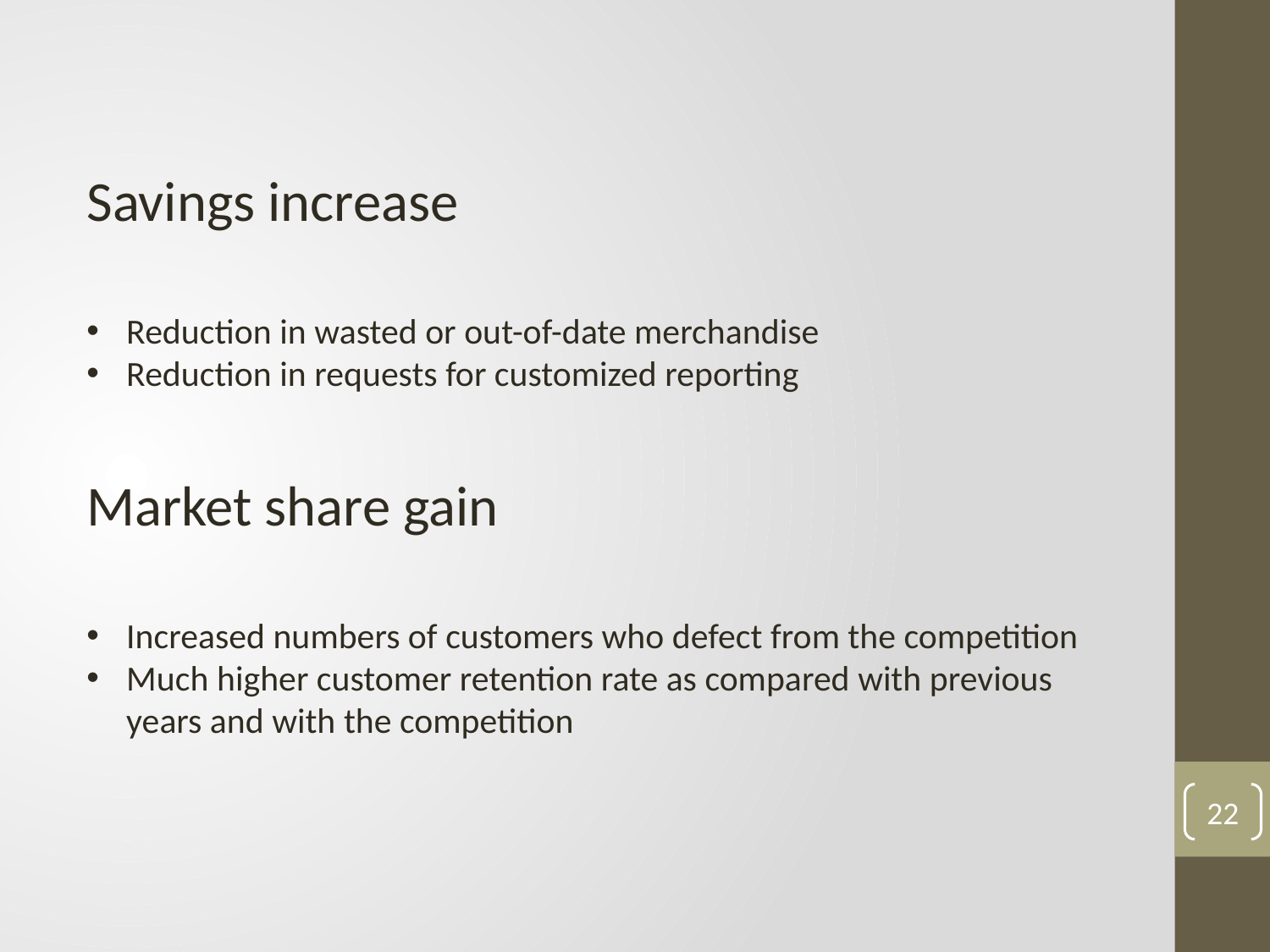

Savings increase

Reduction in wasted or out-of-date merchandise
Reduction in requests for customized reporting

Market share gain

Increased numbers of customers who defect from the competition
Much higher customer retention rate as compared with previous years and with the competition
22